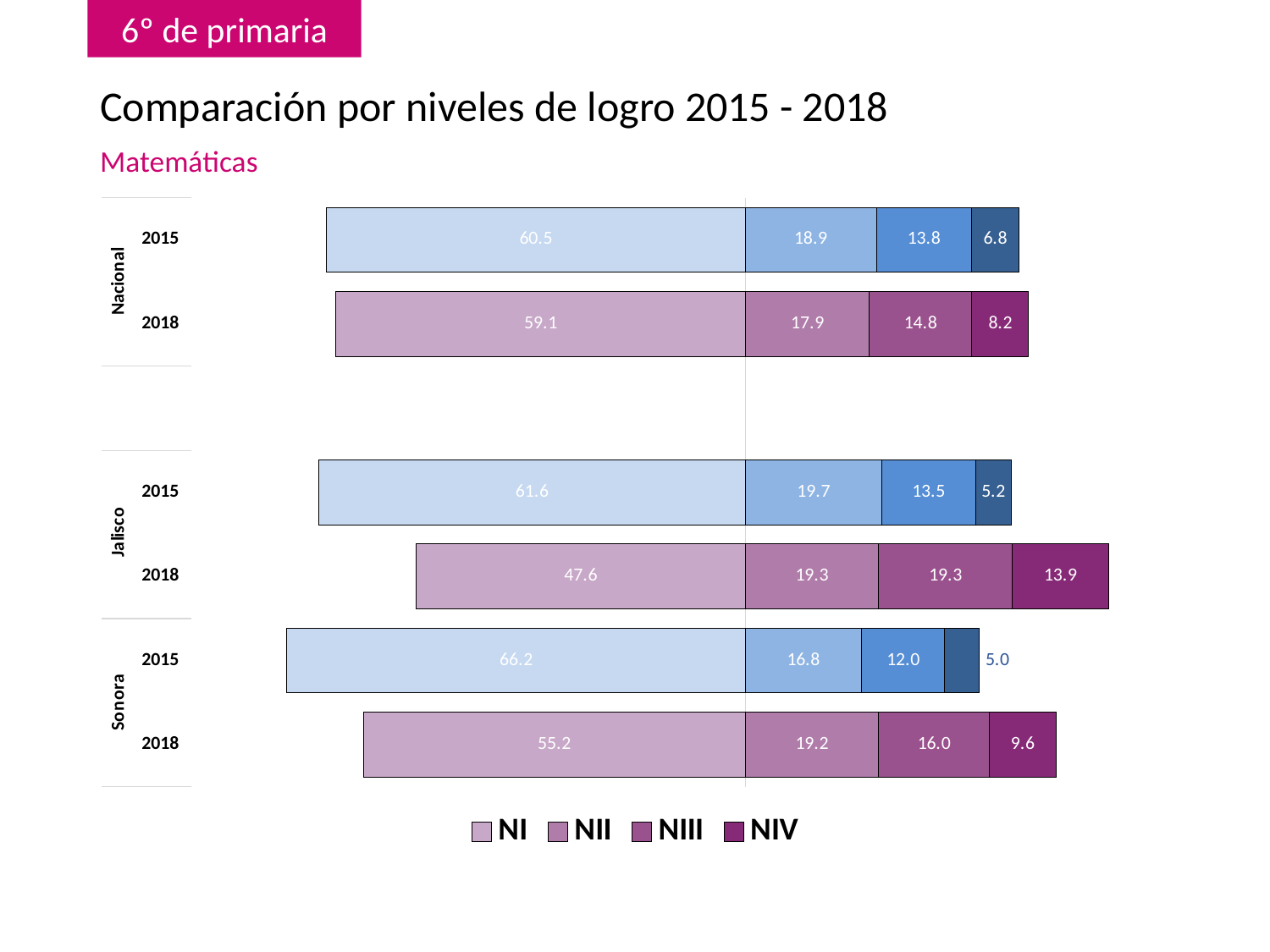

# Comparación por niveles de logro 2015 - 2018
Matemáticas

### Chart

| Category | NI | NII | NIII | NIV |
|---|---|---|---|---|
| 2018 | -55.16047941489889 | 19.22923210259072 | 16.021836139423666 | 9.58845234308674 |
| 2015 | -66.20387206 | 16.80878808 | 11.96519079 | 5.02214907 |
| 2018 | -47.55448083218656 | 19.256697903766803 | 19.29550636417069 | 13.893314899875946 |
| 2015 | -61.58829955 | 19.68765786 | 13.52206315 | 5.20197944 |
|  | None | None | None | None |
| 2018 | -59.1 | 17.9 | 14.8 | 8.2 |
| 2015 | -60.5 | 18.9 | 13.8 | 6.8 |